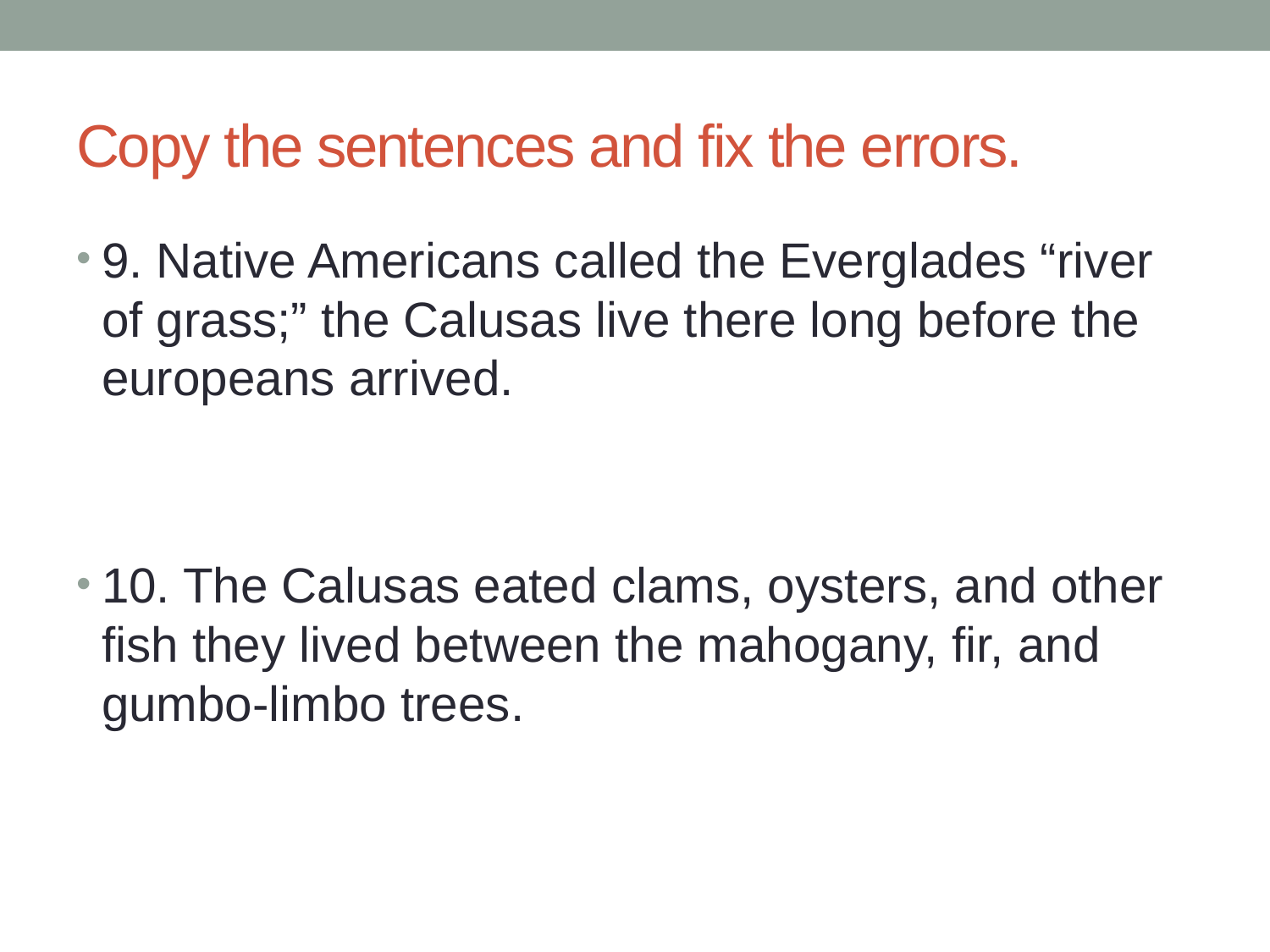

# Copy the sentences and fix the errors.
9. Native Americans called the Everglades “river of grass;” the Calusas live there long before the europeans arrived.

10. The Calusas eated clams, oysters, and other fish they lived between the mahogany, fir, and gumbo-limbo trees.